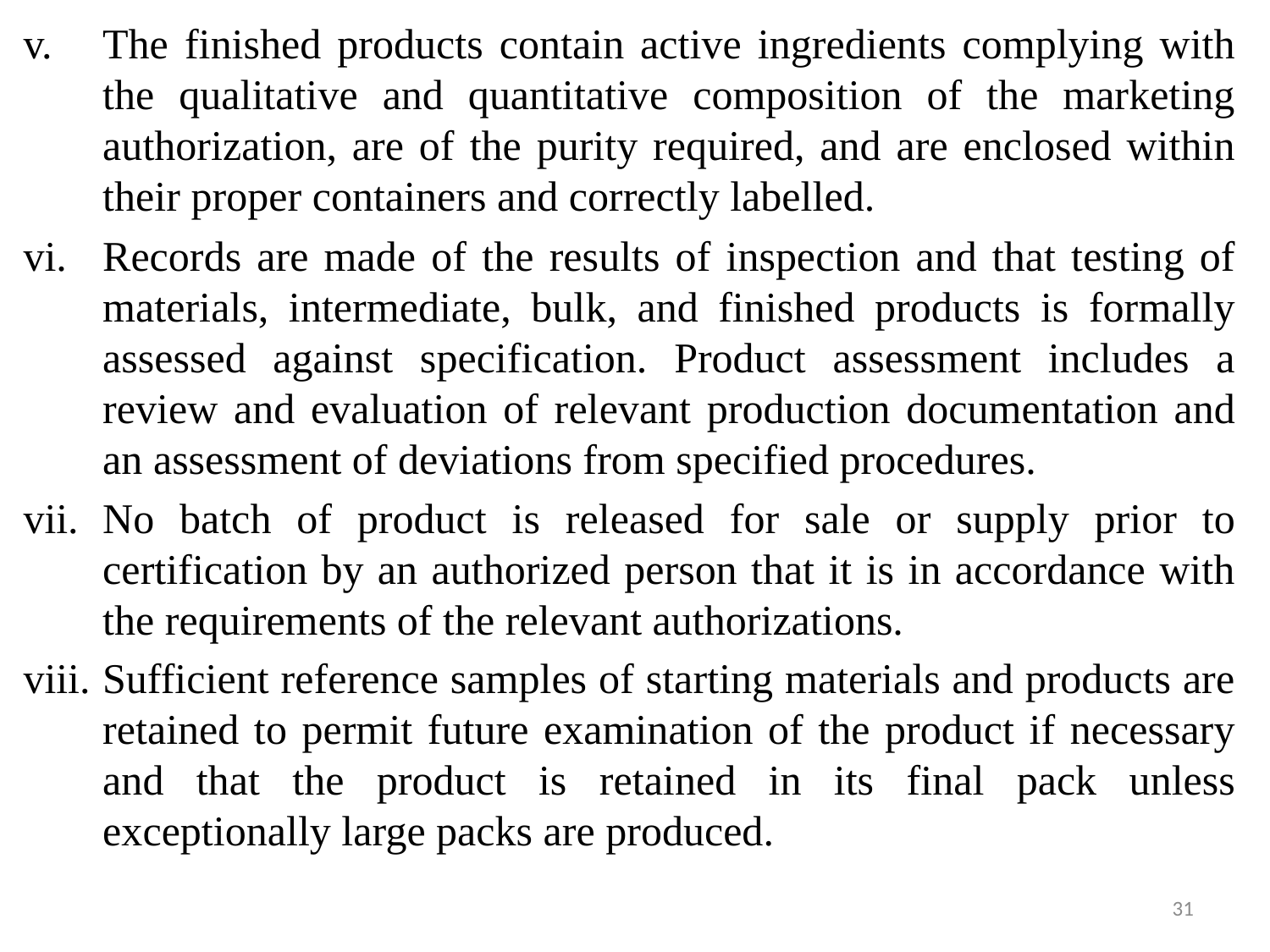

The finished products contain active ingredients complying with the qualitative and quantitative composition of the marketing authorization, are of the purity required, and are enclosed within their proper containers and correctly labelled.
Records are made of the results of inspection and that testing of materials, intermediate, bulk, and finished products is formally assessed against specification. Product assessment includes a review and evaluation of relevant production documentation and an assessment of deviations from specified procedures.
No batch of product is released for sale or supply prior to certification by an authorized person that it is in accordance with the requirements of the relevant authorizations.
Sufficient reference samples of starting materials and products are retained to permit future examination of the product if necessary and that the product is retained in its final pack unless exceptionally large packs are produced.
31